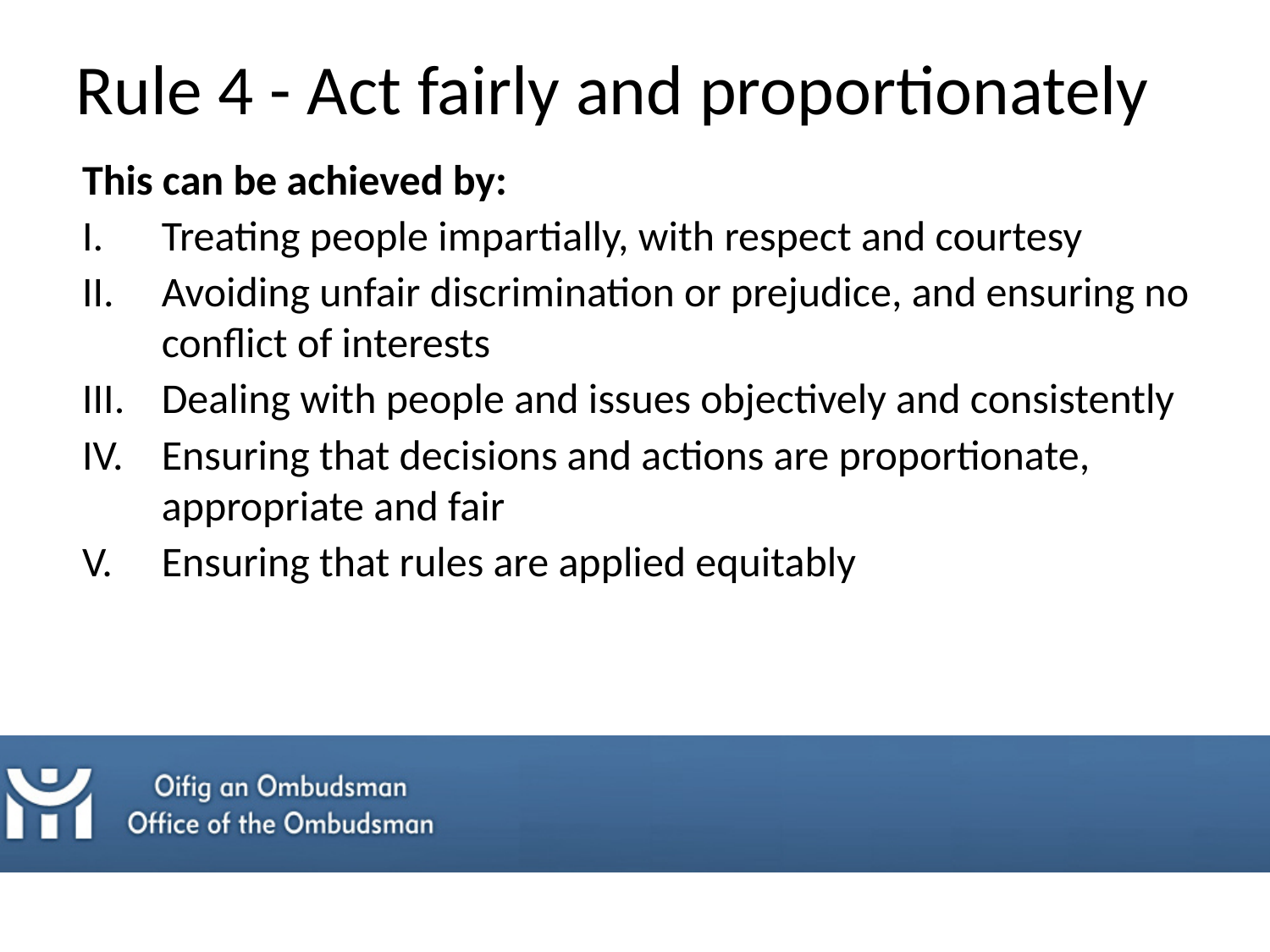

Rule 4 - Act fairly and proportionately
This can be achieved by:
Treating people impartially, with respect and courtesy
Avoiding unfair discrimination or prejudice, and ensuring no conflict of interests
Dealing with people and issues objectively and consistently
Ensuring that decisions and actions are proportionate, appropriate and fair
Ensuring that rules are applied equitably